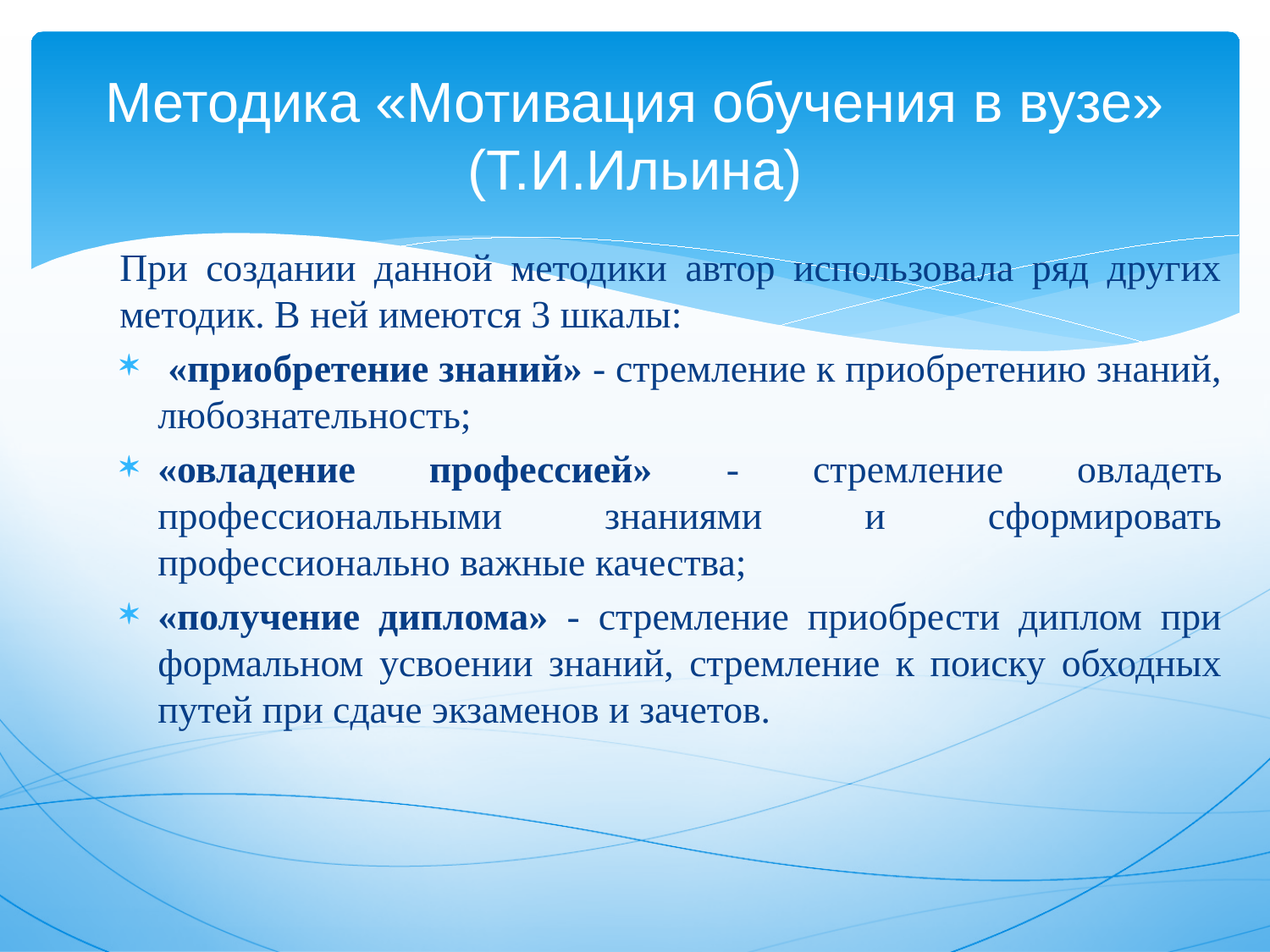

# Методика «Мотивация обучения в вузе» (Т.И.Ильина)
При создании данной методики автор использовала ряд других методик. В ней имеются 3 шкалы:
 «приобретение знаний» - стремление к приобретению знаний, любознательность;
«овладение профессией» - стремление овладеть профессиональными знаниями и сформировать профессионально важные качества;
«получение диплома» - стремление приобрести диплом при формальном усвоении знаний, стремление к поиску обходных путей при сдаче экзаменов и зачетов.